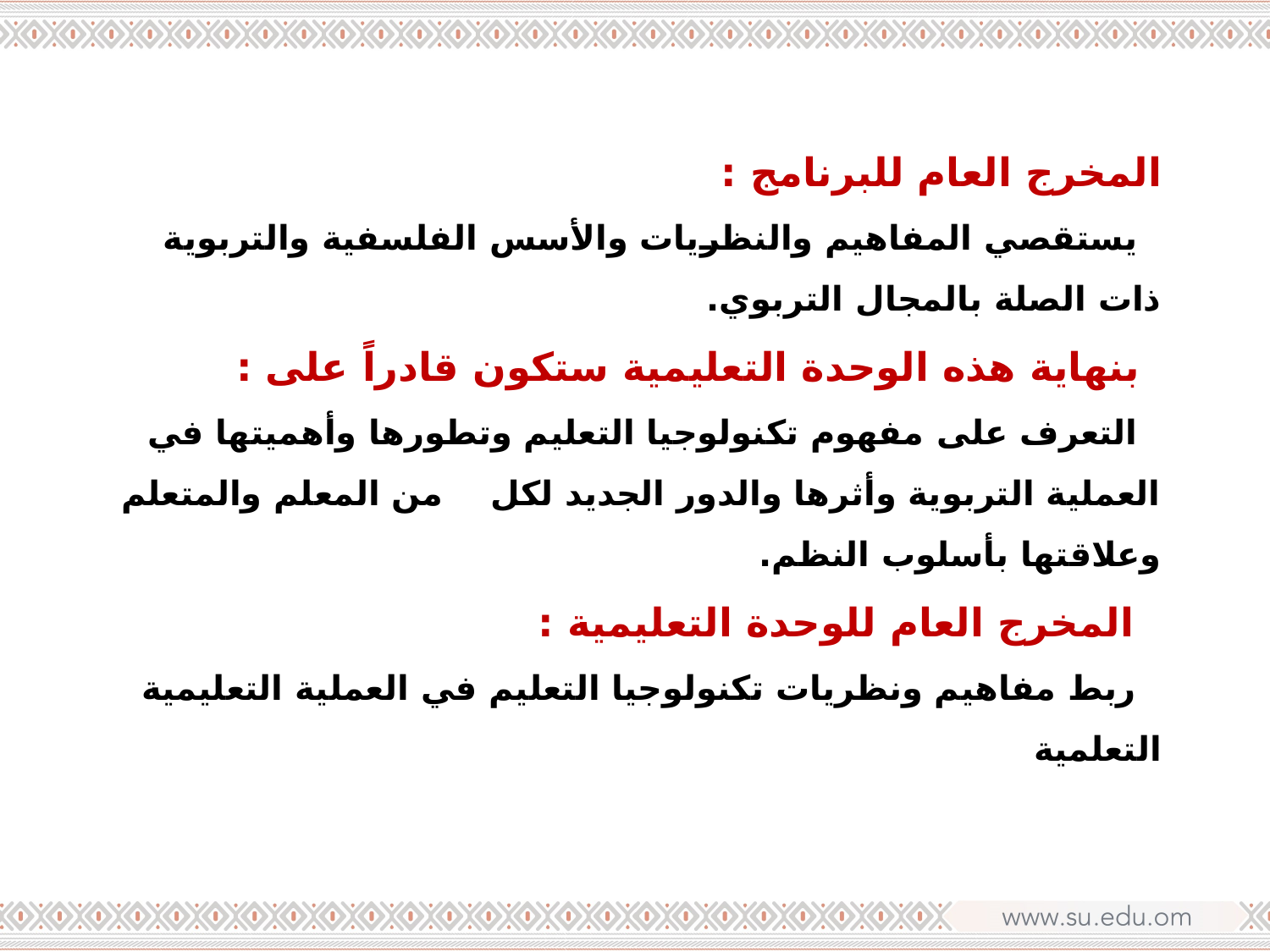

# المخرج العام للبرنامج : يستقصي المفاهيم والنظريات والأسس الفلسفية والتربوية ذات الصلة بالمجال التربوي. بنهاية هذه الوحدة التعليمية ستكون قادراً على : التعرف على مفهوم تكنولوجيا التعليم وتطورها وأهميتها في العملية التربوية وأثرها والدور الجديد لكل    من المعلم والمتعلم وعلاقتها بأسلوب النظم. المخرج العام للوحدة التعليمية : ربط مفاهيم ونظريات تكنولوجيا التعليم في العملية التعليمية التعلمية